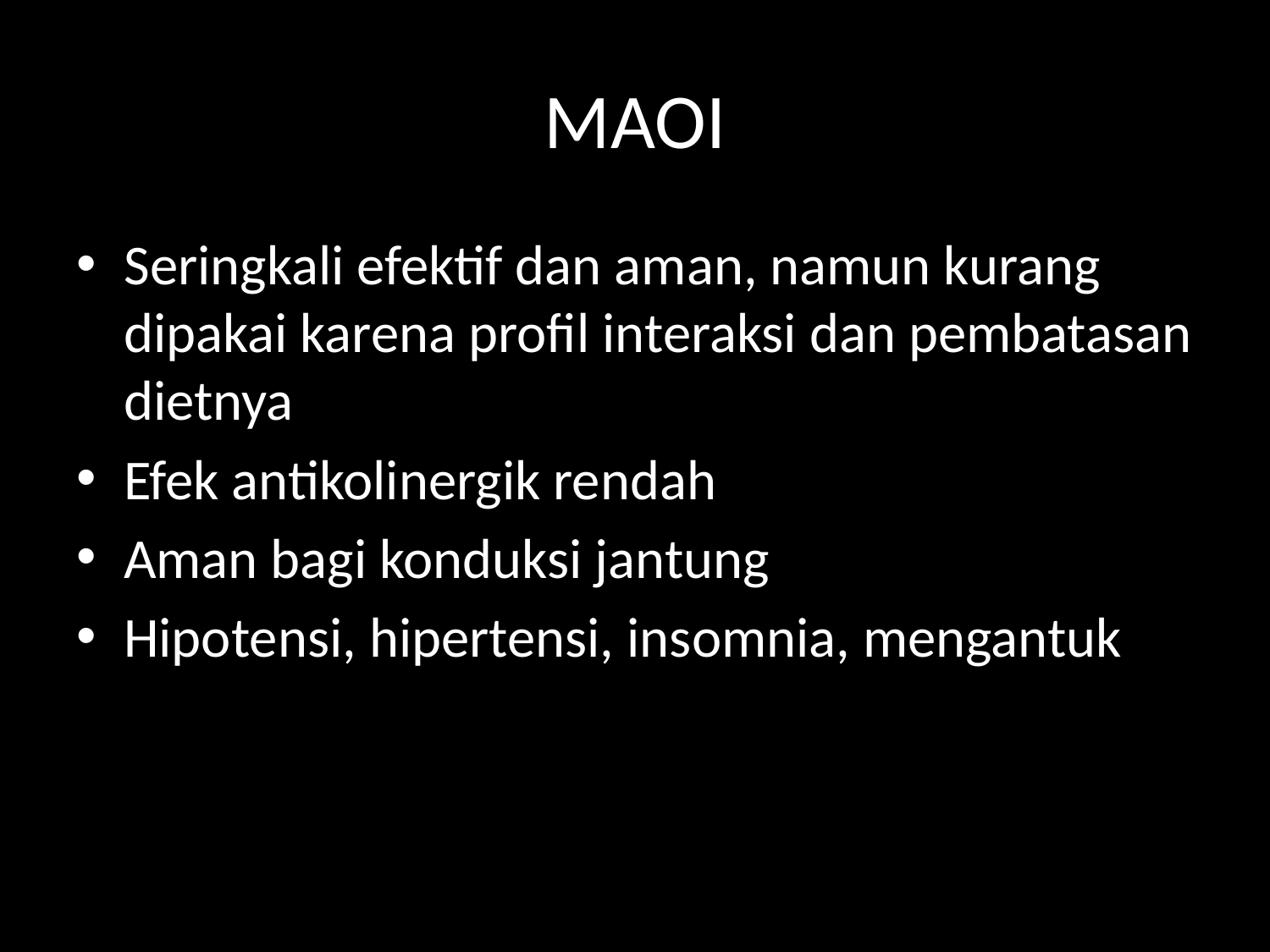

# MAOI
Seringkali efektif dan aman, namun kurang dipakai karena profil interaksi dan pembatasan dietnya
Efek antikolinergik rendah
Aman bagi konduksi jantung
Hipotensi, hipertensi, insomnia, mengantuk